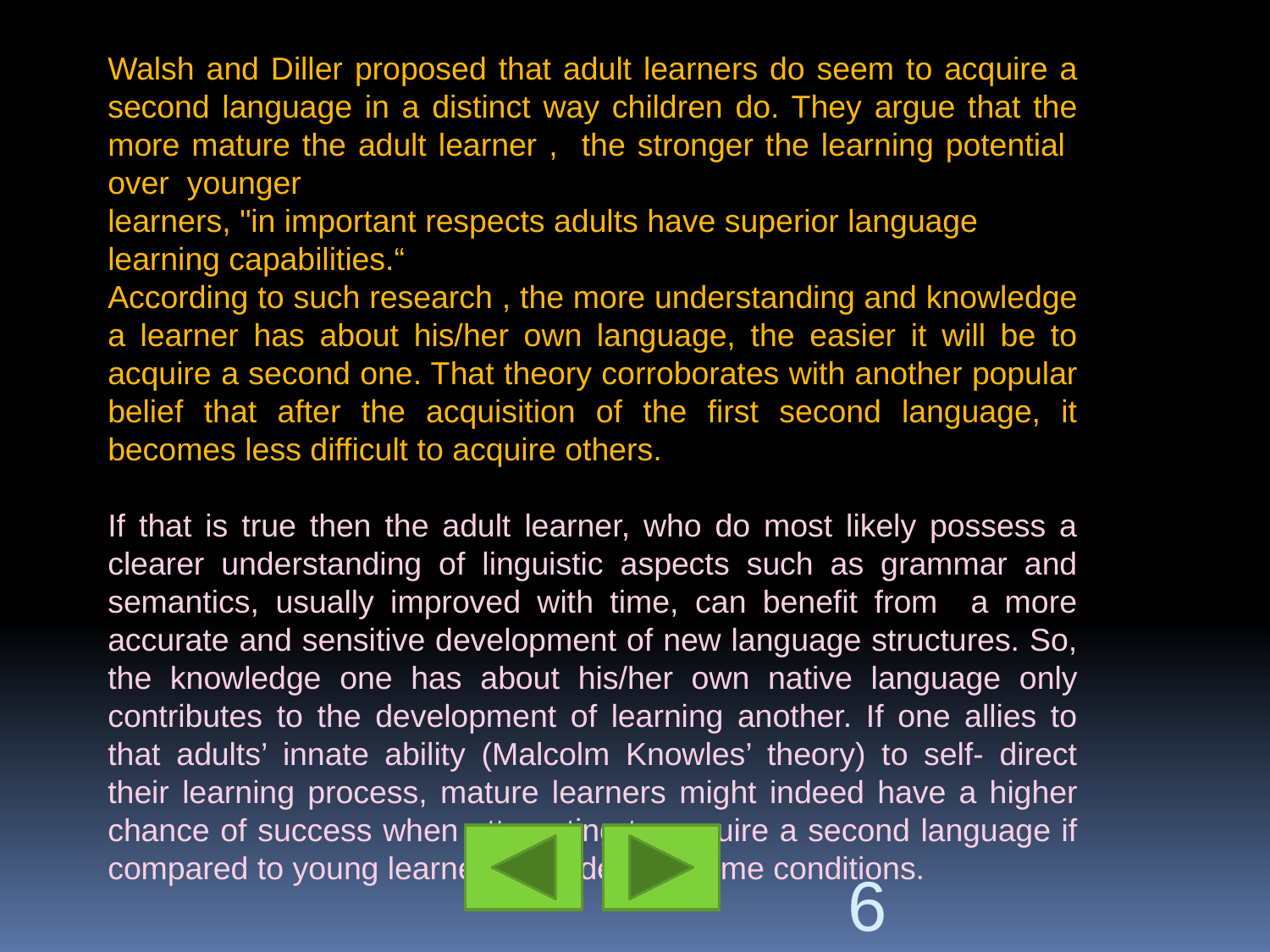

Walsh and Diller proposed that adult learners do seem to acquire a second language in a distinct way children do. They argue that the more mature the adult learner ,  the stronger the learning potential  over  younger
learners, "in important respects adults have superior language learning capabilities.“
According to such research , the more understanding and knowledge a learner has about his/her own language, the easier it will be to acquire a second one. That theory corroborates with another popular belief that after the acquisition of the first second language, it becomes less difficult to acquire others.

If that is true then the adult learner, who do most likely possess a clearer understanding of linguistic aspects such as grammar and semantics, usually improved with time, can benefit from  a more accurate and sensitive development of new language structures. So, the knowledge one has about his/her own native language only contributes to the development of learning another. If one allies to that adults’ innate ability (Malcolm Knowles’ theory) to self- direct their learning process, mature learners might indeed have a higher chance of success when attempting to acquire a second language if compared to young learners, if under the same conditions.

6